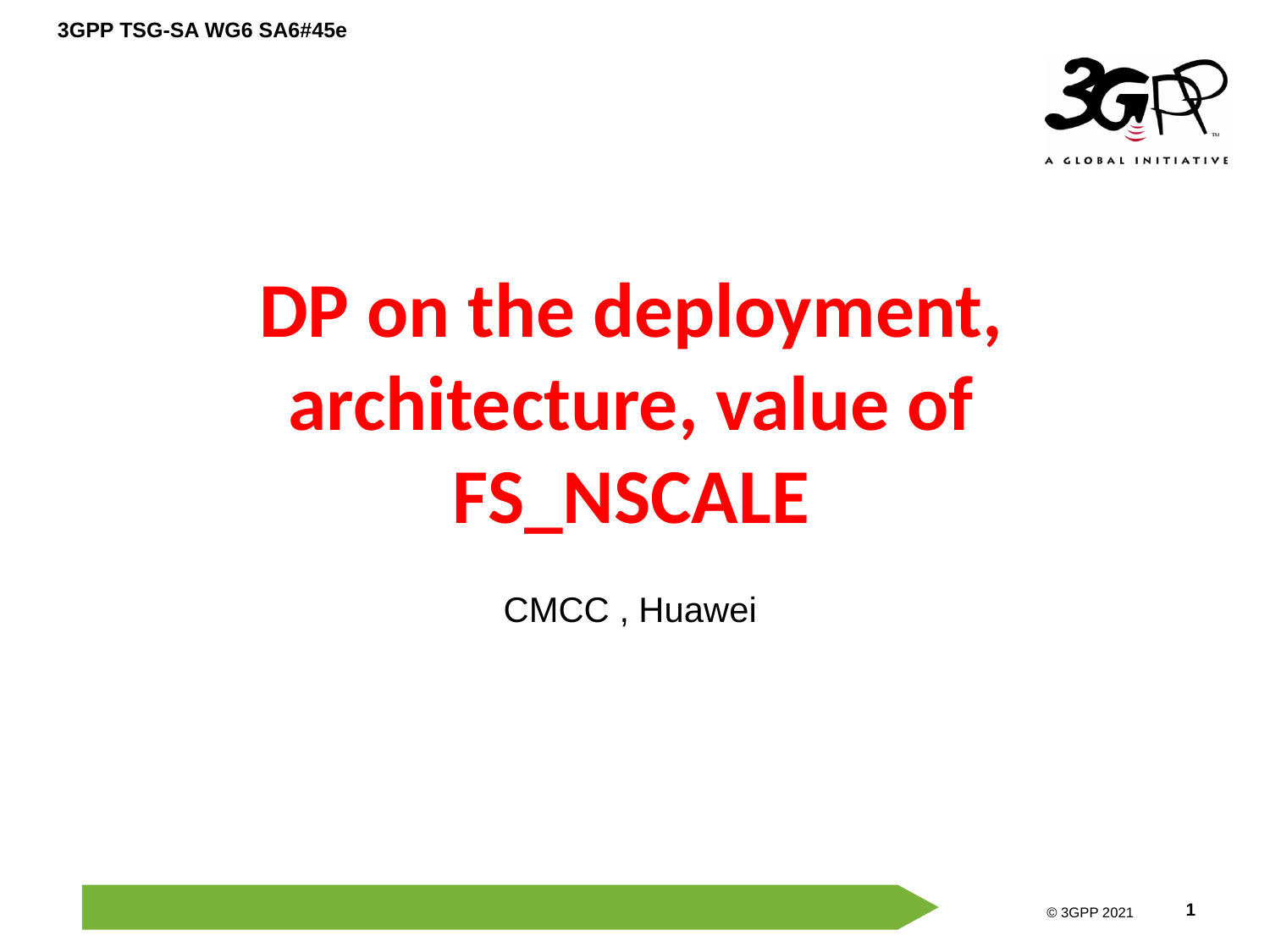

3GPP TSG-SA WG6 SA6#45e
# DP on the deployment, architecture, value of FS_NSCALE

CMCC , Huawei